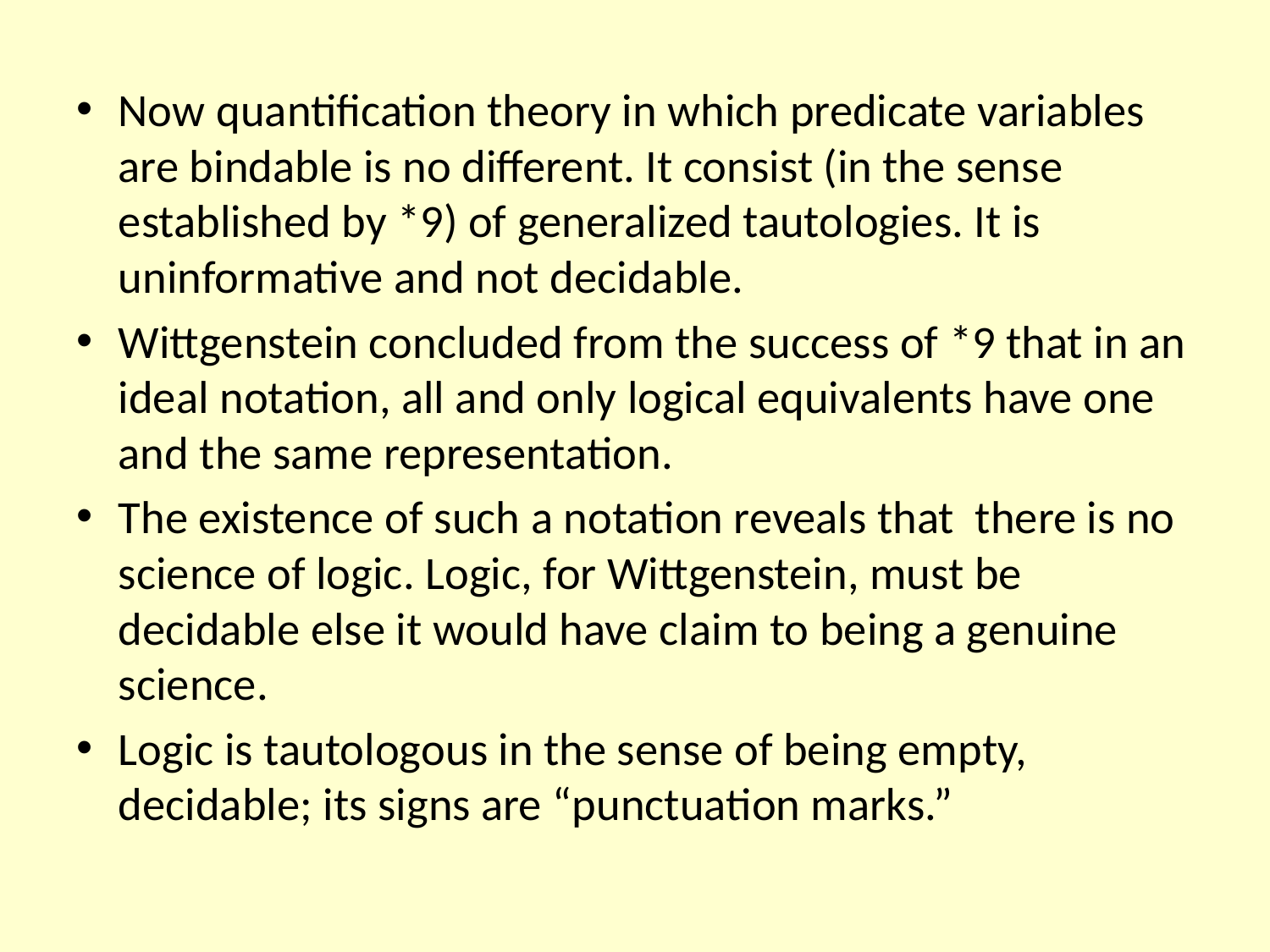

Now quantification theory in which predicate variables are bindable is no different. It consist (in the sense established by *9) of generalized tautologies. It is uninformative and not decidable.
Wittgenstein concluded from the success of *9 that in an ideal notation, all and only logical equivalents have one and the same representation.
The existence of such a notation reveals that  there is no science of logic. Logic, for Wittgenstein, must be decidable else it would have claim to being a genuine science.
Logic is tautologous in the sense of being empty, decidable; its signs are “punctuation marks.”